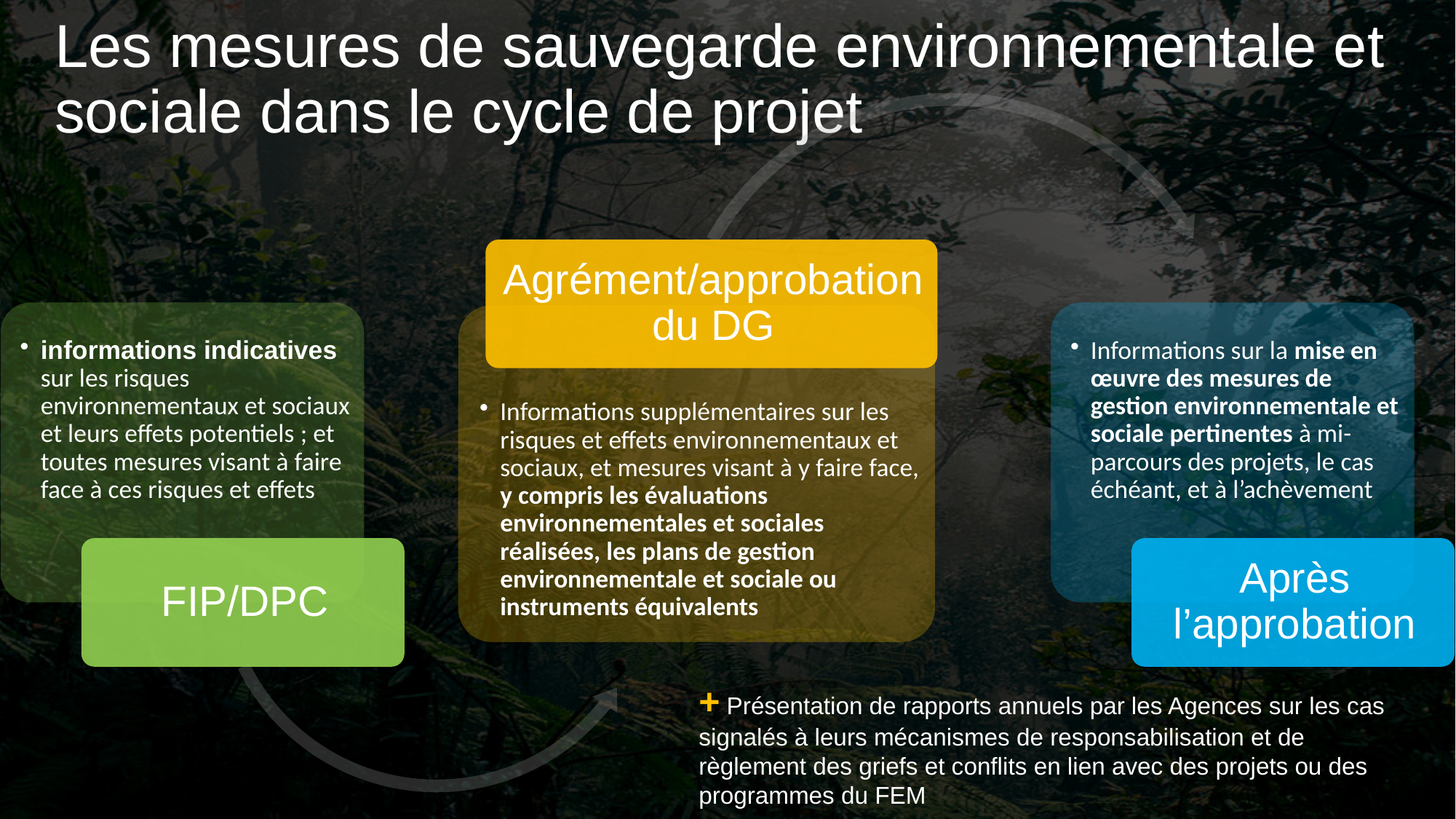

Les mesures de sauvegarde environnementale et sociale dans le cycle de projet
informations indicatives sur les risques environnementaux et sociaux et leurs effets potentiels ; et toutes mesures visant à faire face à ces risques et effets
FIP/DPC
Informations supplémentaires sur les risques et effets environnementaux et sociaux, et mesures visant à y faire face, y compris les évaluations environnementales et sociales réalisées, les plans de gestion environnementale et sociale ou instruments équivalents
Agrément/approbation du DG
Informations sur la mise en œuvre des mesures de gestion environnementale et sociale pertinentes à mi-parcours des projets, le cas échéant, et à l’achèvement
Après l’approbation

+ Présentation de rapports annuels par les Agences sur les cas signalés à leurs mécanismes de responsabilisation et de règlement des griefs et conflits en lien avec des projets ou des programmes du FEM